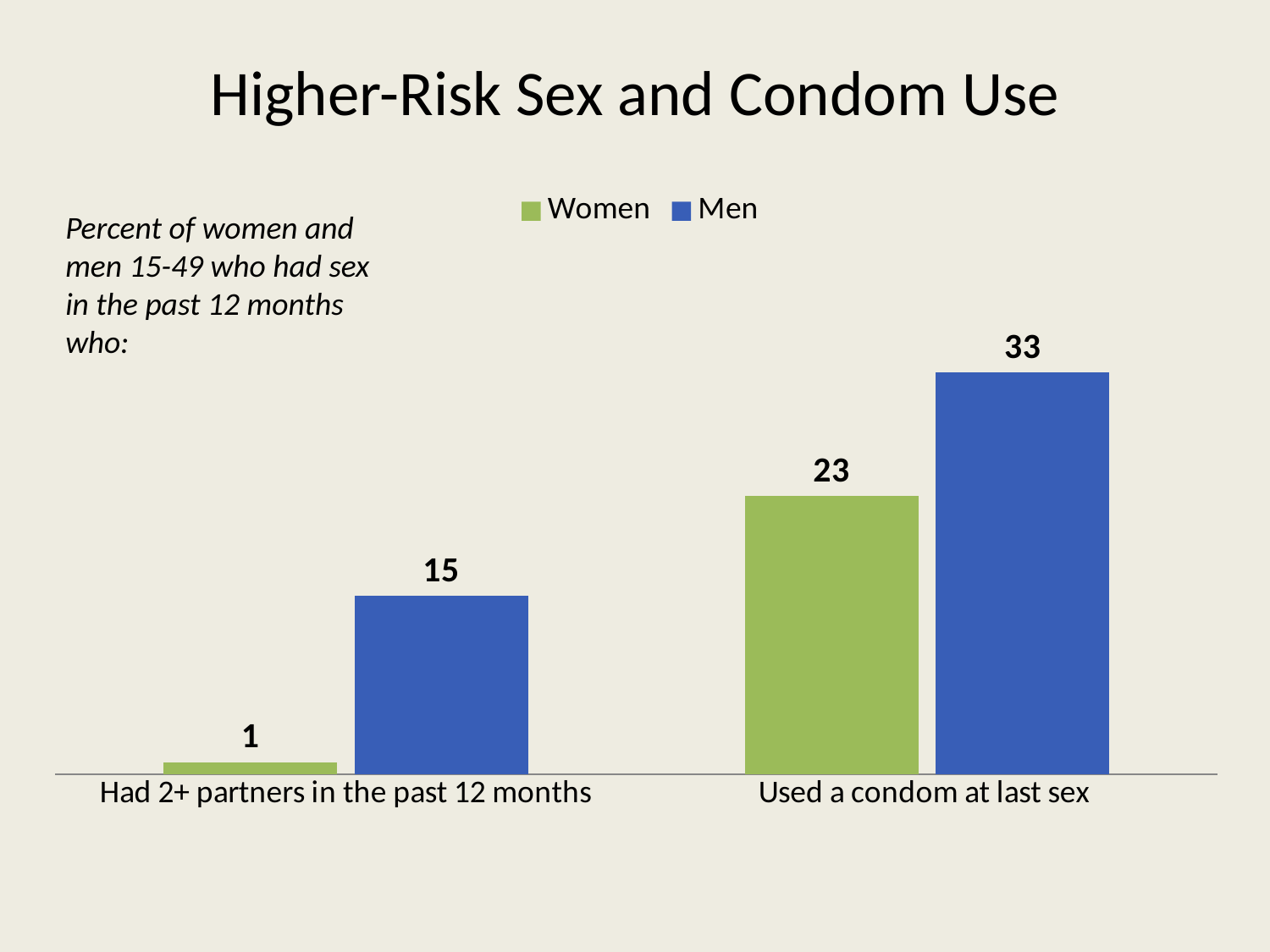

# Higher-Risk Sex and Condom Use

### Chart

| Category | Women | Men |
|---|---|---|
| Had 2+ partners in the past 12 months | 1.0 | 14.7 |
| Used a condom at last sex  | 22.9 | 33.1 |
Percent of women and men 15-49 who had sex in the past 12 months who: